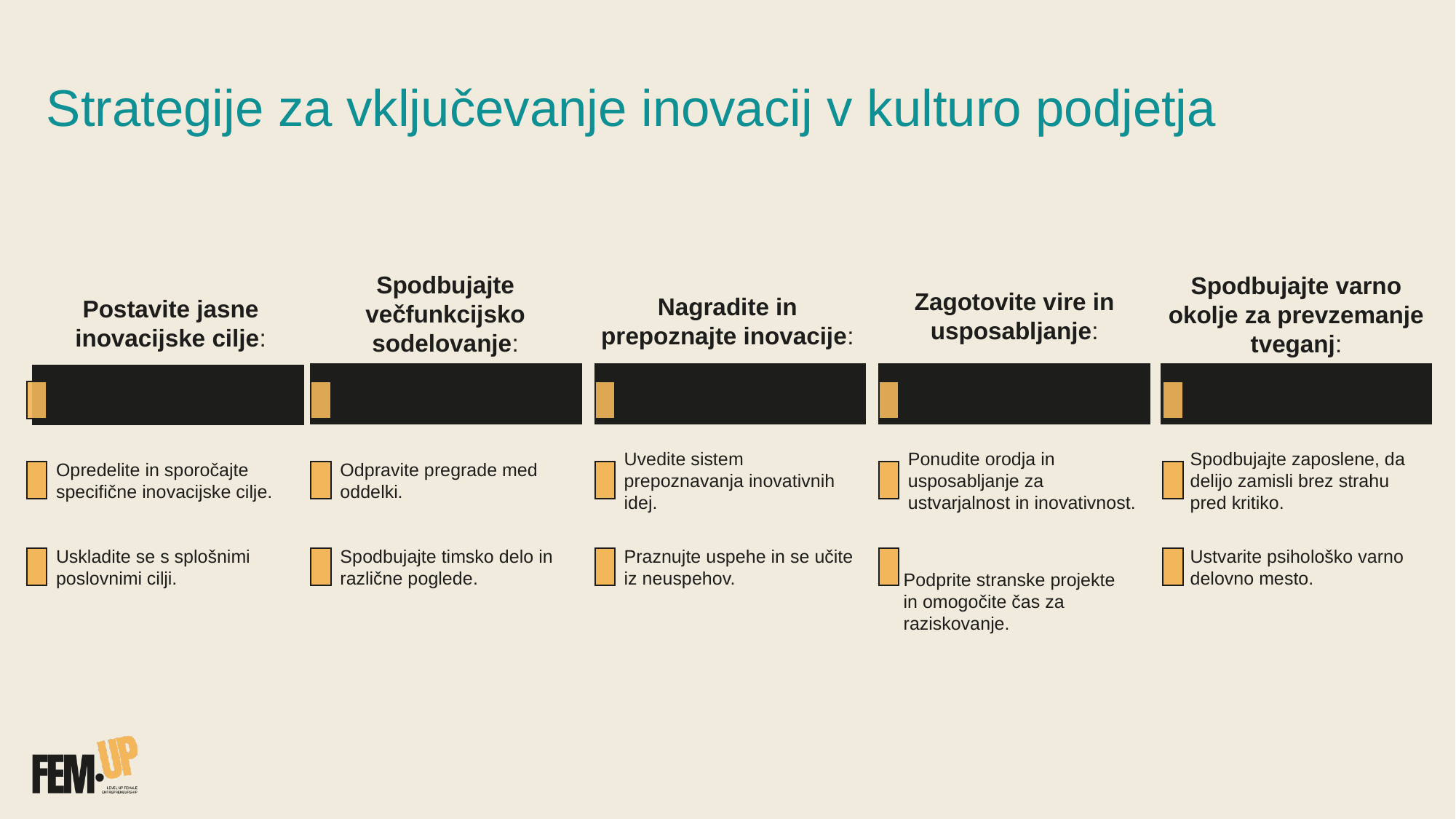

# Strategije za vključevanje inovacij v kulturo podjetja
Postavite jasne inovacijske cilje:
Opredelite in sporočajte specifične inovacijske cilje.
Uskladite se s splošnimi poslovnimi cilji.
Spodbujajte večfunkcijsko sodelovanje:
Odpravite pregrade med oddelki.
Spodbujajte timsko delo in različne poglede.
Nagradite in prepoznajte inovacije:
Uvedite sistem prepoznavanja inovativnih idej.
Praznujte uspehe in se učite iz neuspehov.
Zagotovite vire in usposabljanje:
Ponudite orodja in usposabljanje za ustvarjalnost in inovativnost.
Podprite stranske projekte in omogočite čas za raziskovanje.
Spodbujajte varno okolje za prevzemanje tveganj:
Spodbujajte zaposlene, da delijo zamisli brez strahu pred kritiko.
Ustvarite psihološko varno delovno mesto.